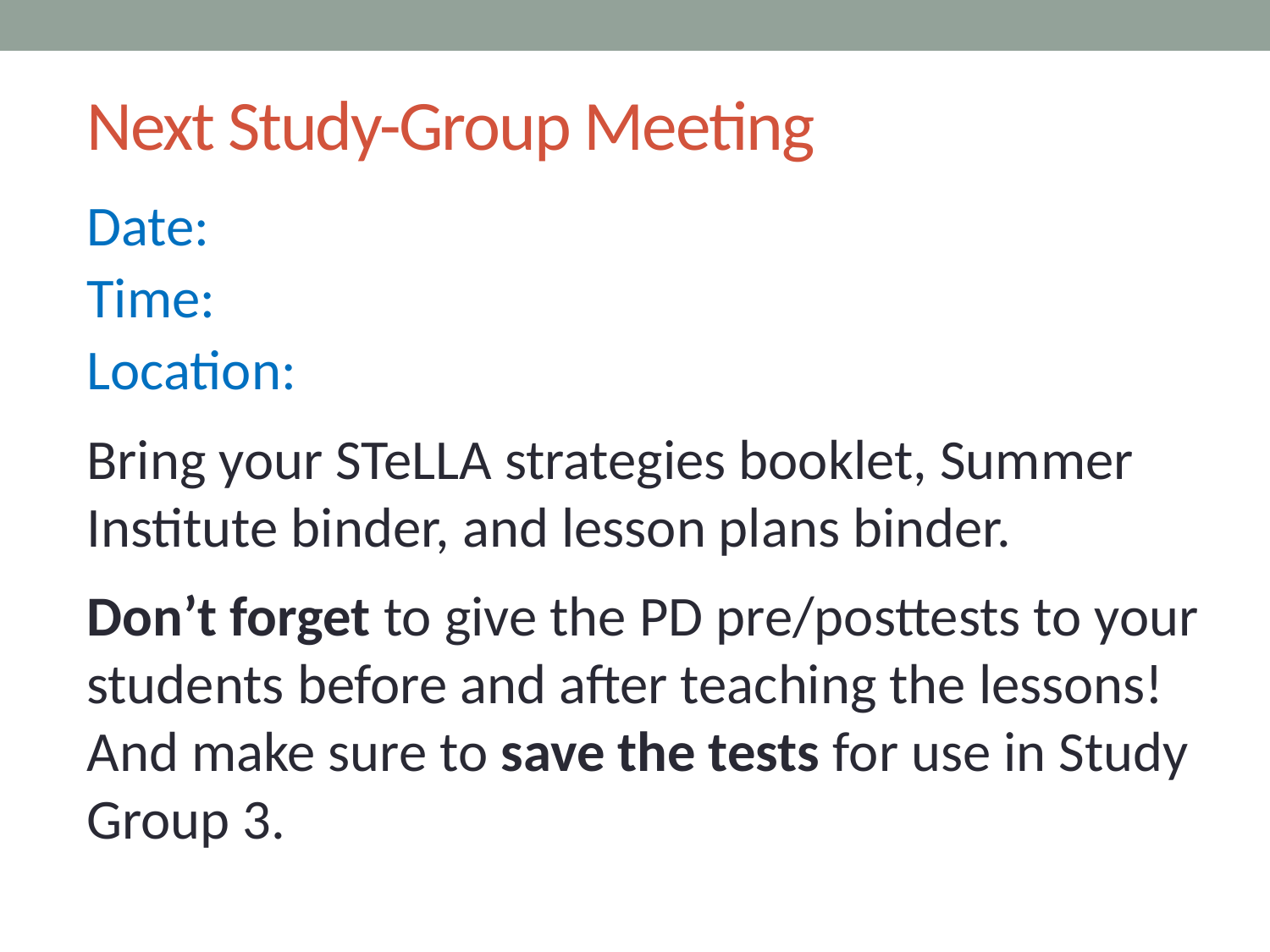

# Next Study-Group Meeting
Date:
Time:
Location:
Bring your STeLLA strategies booklet, Summer Institute binder, and lesson plans binder.
Don’t forget to give the PD pre/posttests to your students before and after teaching the lessons! And make sure to save the tests for use in Study Group 3.